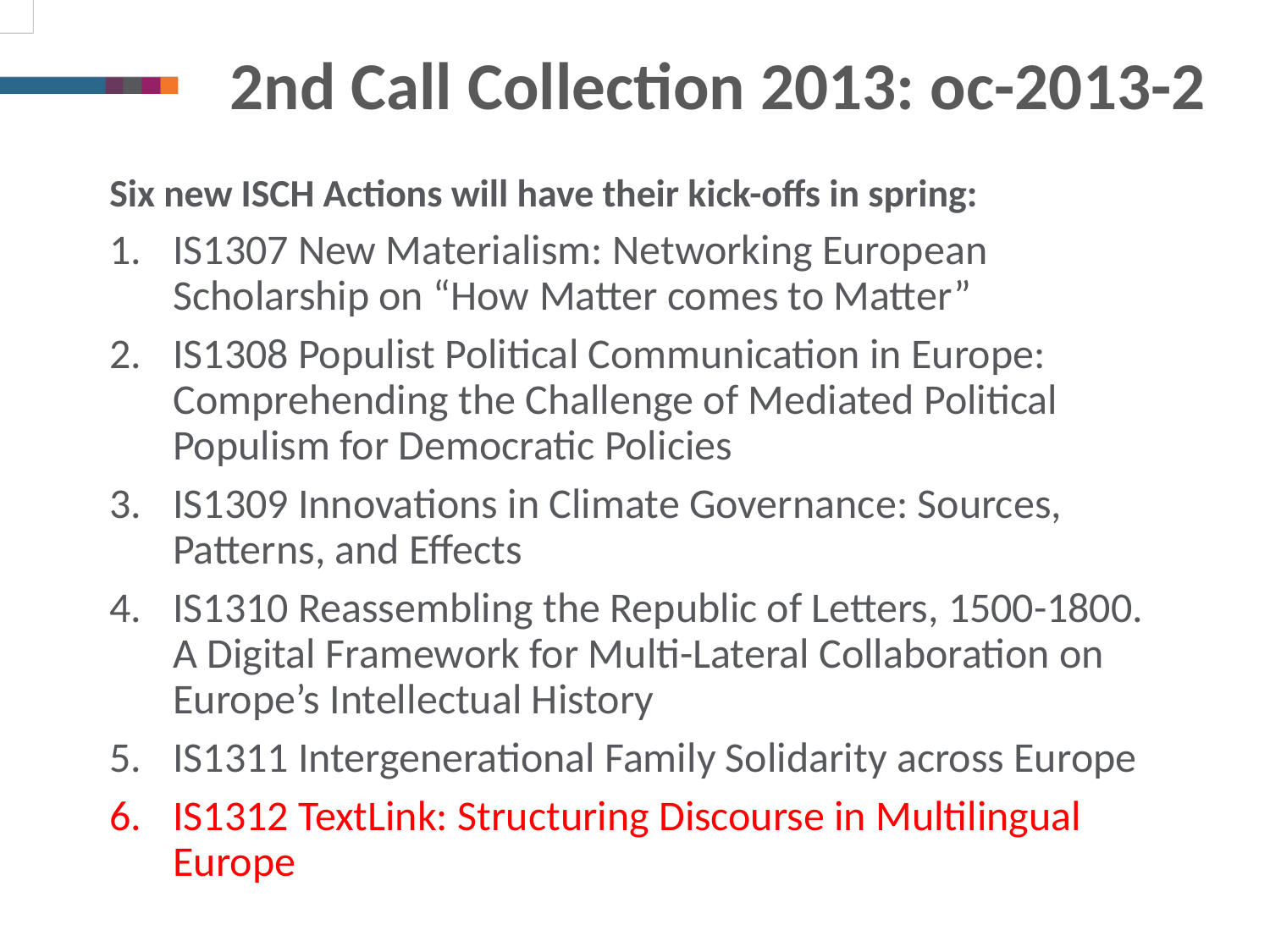

2nd Call Collection 2013: oc-2013-2
Six new ISCH Actions will have their kick-offs in spring:
IS1307 New Materialism: Networking European Scholarship on “How Matter comes to Matter”
IS1308 Populist Political Communication in Europe: Comprehending the Challenge of Mediated Political Populism for Democratic Policies
IS1309 Innovations in Climate Governance: Sources, Patterns, and Effects
IS1310 Reassembling the Republic of Letters, 1500-1800. A Digital Framework for Multi-Lateral Collaboration on Europe’s Intellectual History
IS1311 Intergenerational Family Solidarity across Europe
IS1312 TextLink: Structuring Discourse in Multilingual Europe